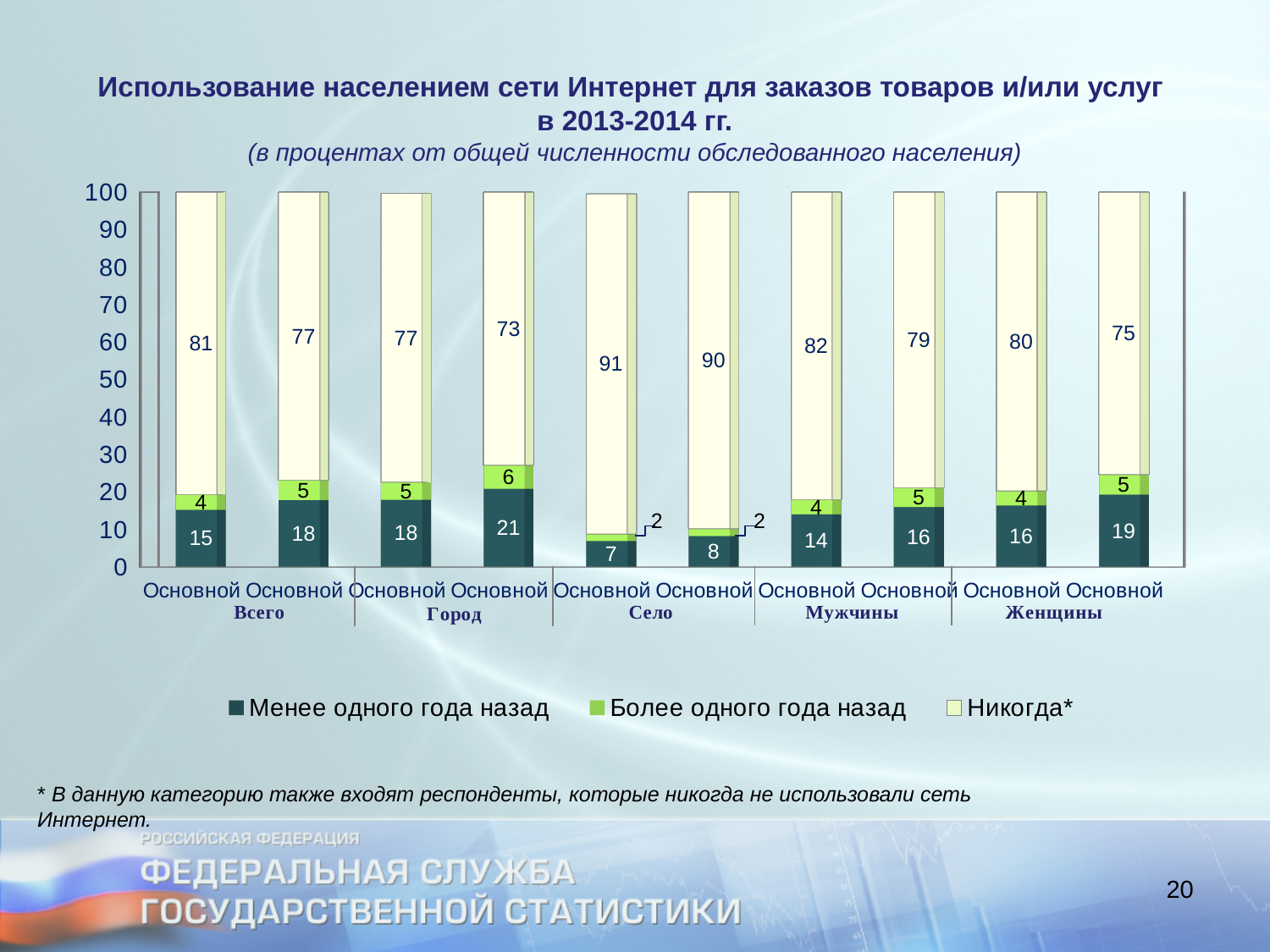

# Использование населением сети Интернет для заказов товаров и/или услуг в 2013-2014 гг. (в процентах от общей численности обследованного населения)

[unsupported chart]

* В данную категорию также входят респонденты, которые никогда не использовали сеть Интернет.
20